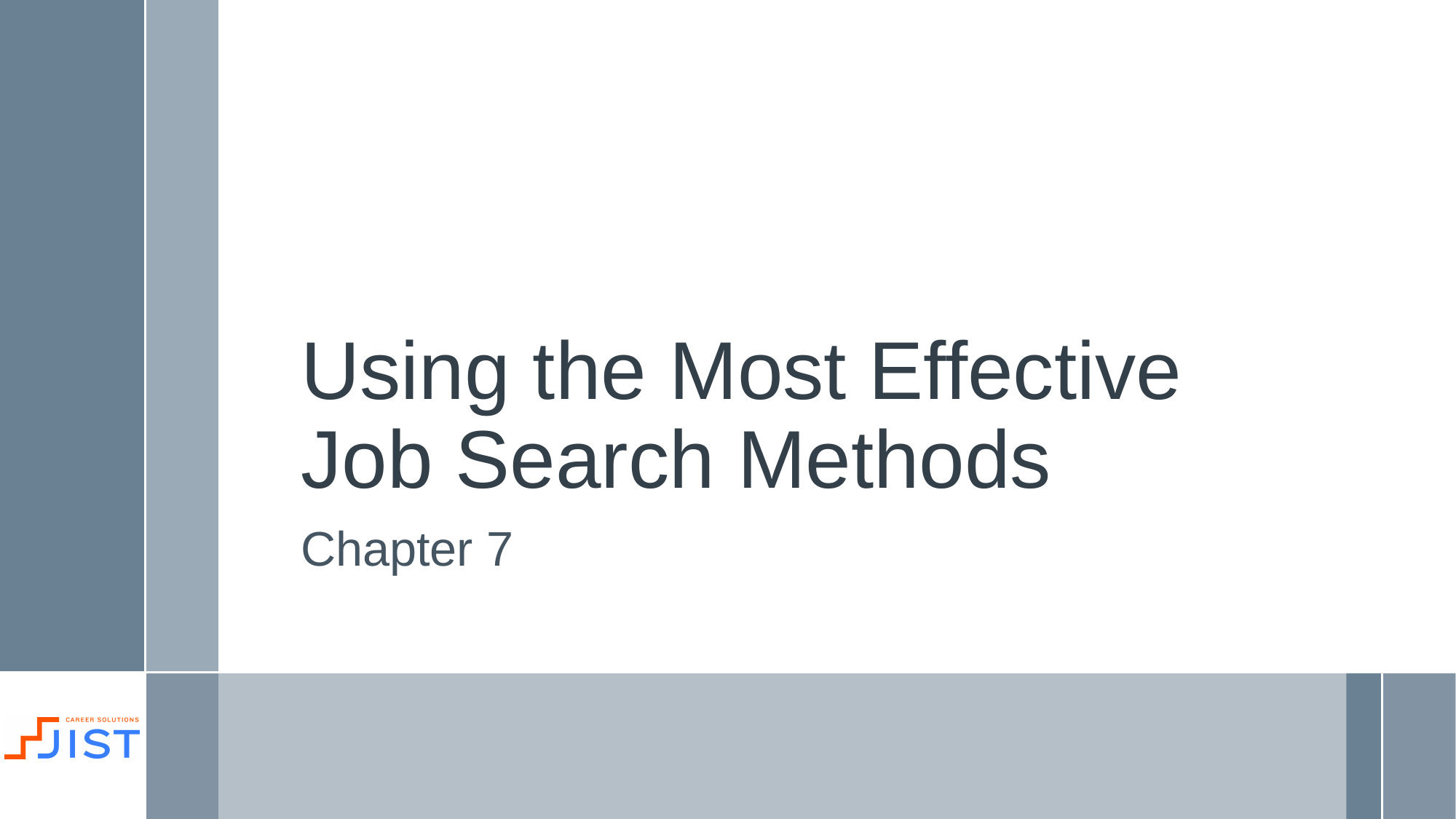

# Using the Most Effective Job Search Methods
Chapter 7